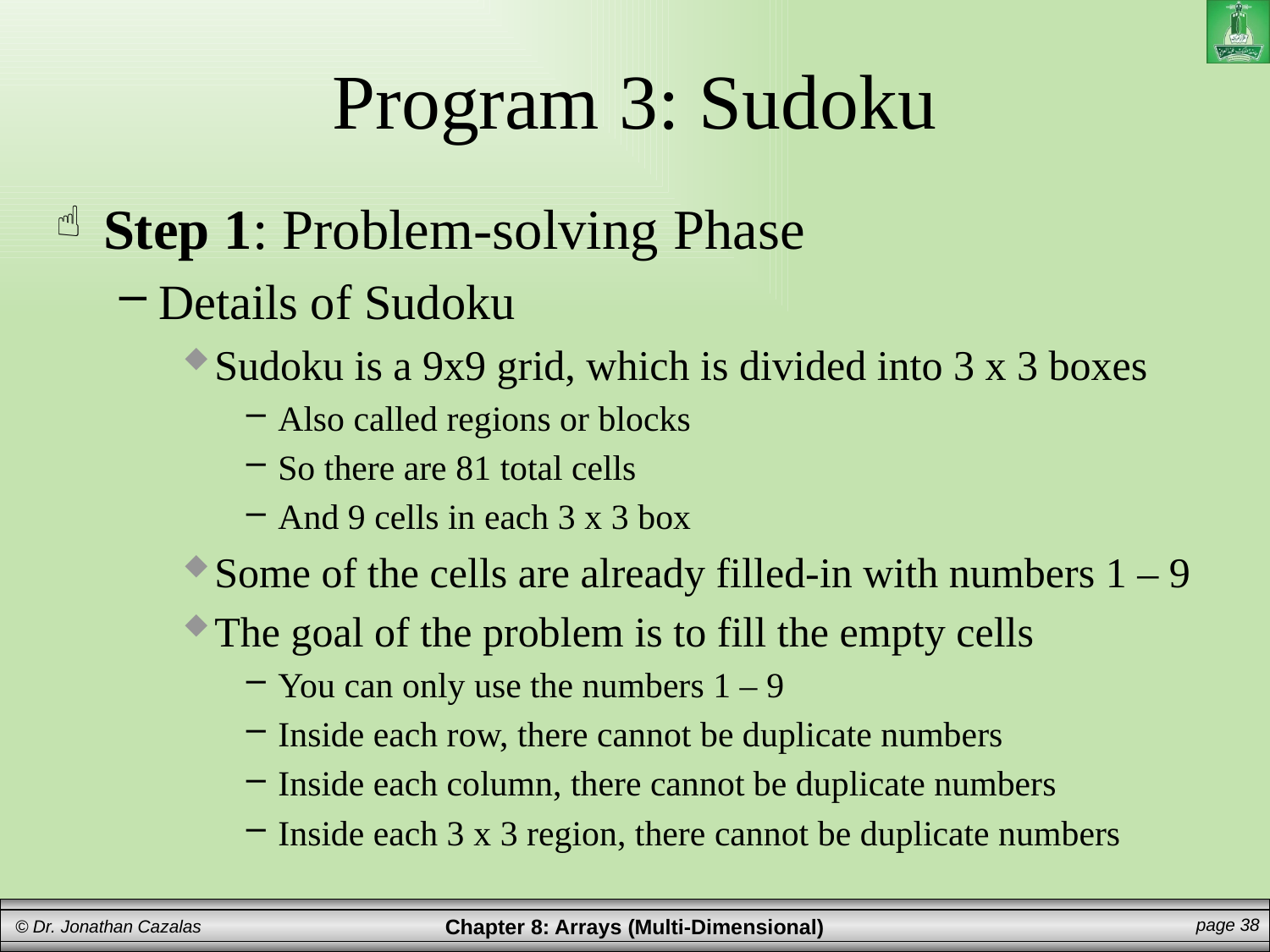

# Program 3: Sudoku
Step 1: Problem-solving Phase
Details of Sudoku
Sudoku is a 9x9 grid, which is divided into 3 x 3 boxes
Also called regions or blocks
So there are 81 total cells
And 9 cells in each 3 x 3 box
Some of the cells are already filled-in with numbers 1 – 9
The goal of the problem is to fill the empty cells
You can only use the numbers 1 – 9
Inside each row, there cannot be duplicate numbers
Inside each column, there cannot be duplicate numbers
Inside each 3 x 3 region, there cannot be duplicate numbers